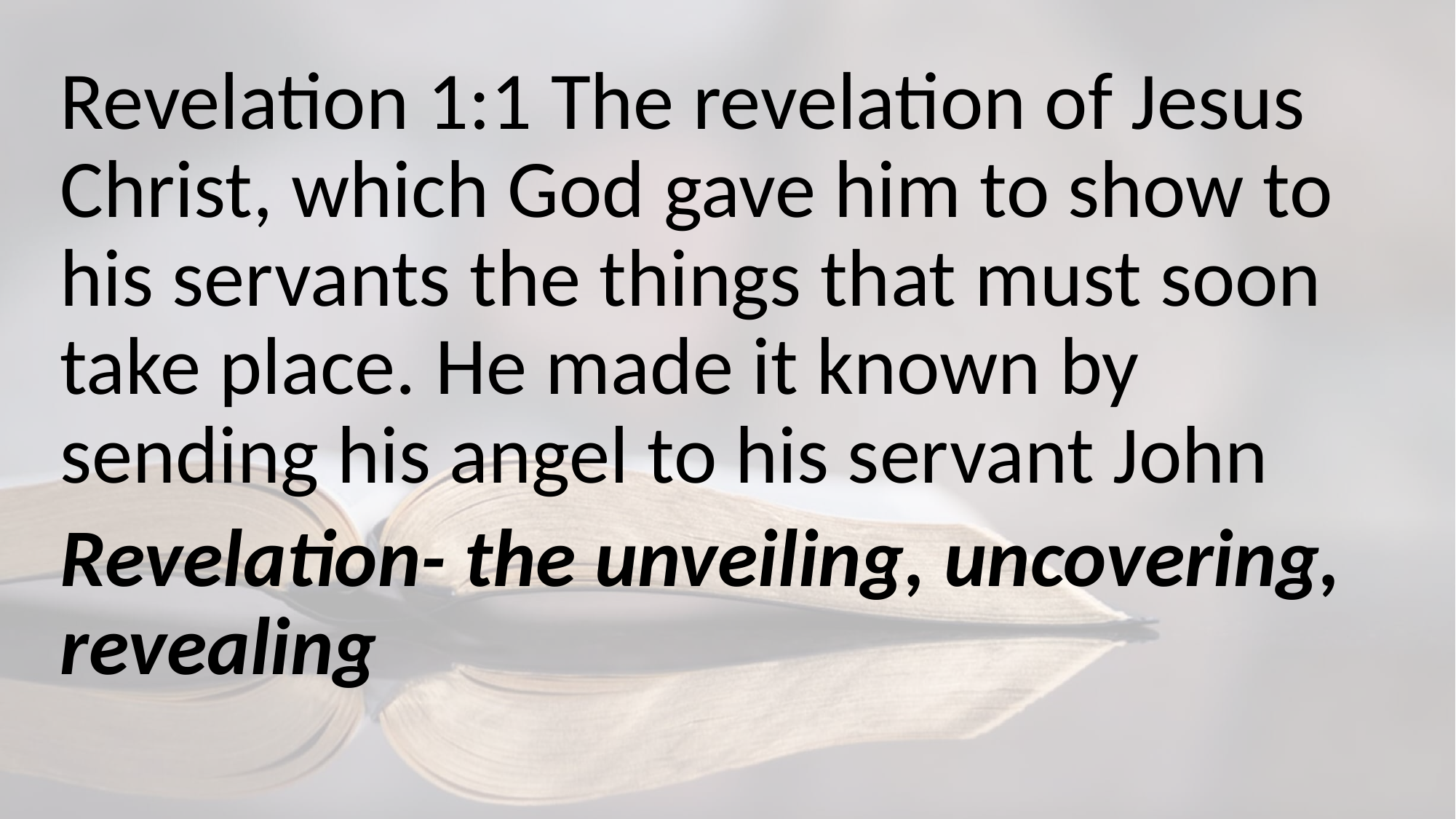

Revelation 1:1 The revelation of Jesus Christ, which God gave him to show to his servants the things that must soon take place. He made it known by sending his angel to his servant John
Revelation- the unveiling, uncovering, revealing